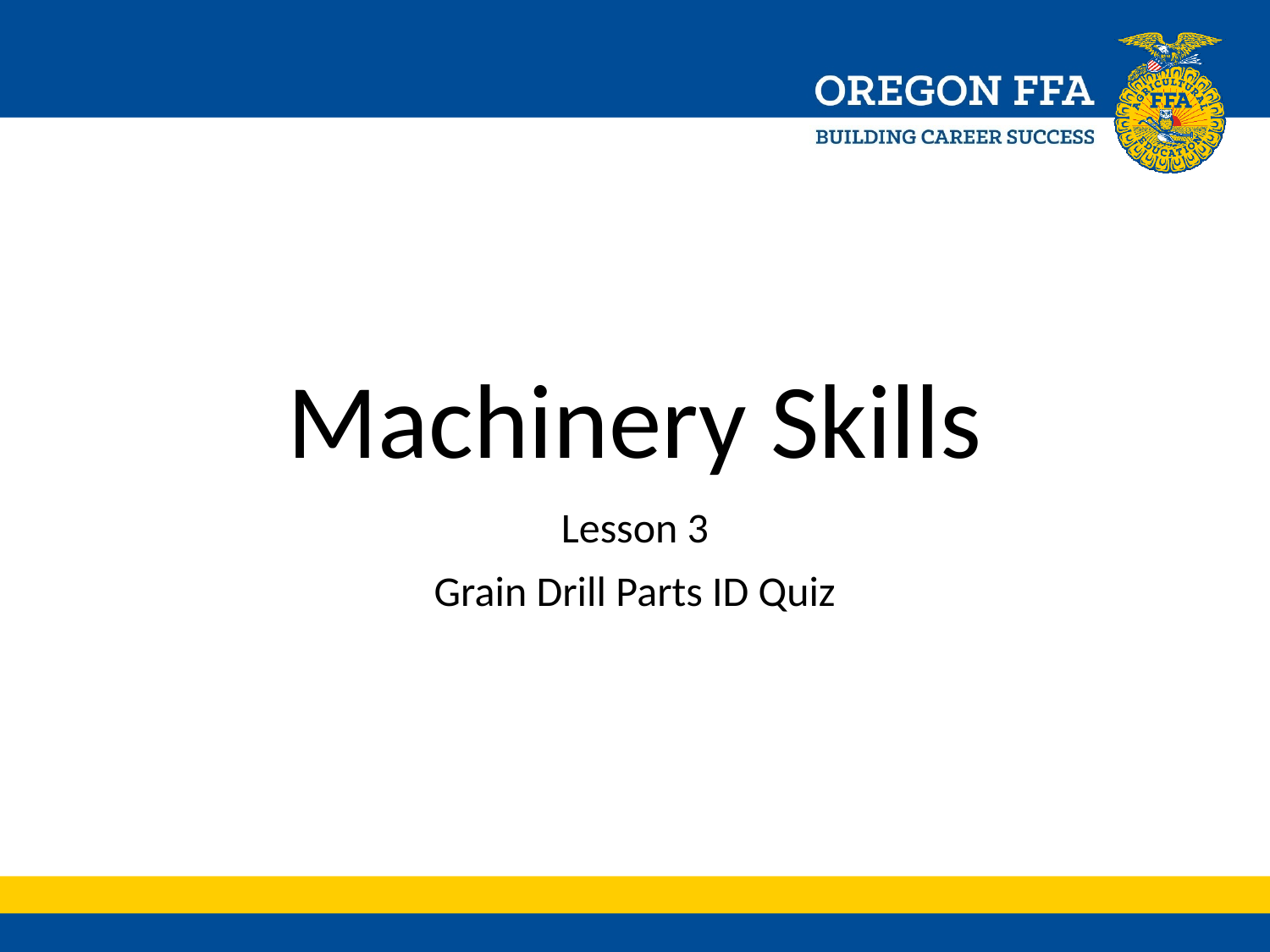

# Machinery Skills
Lesson 3
Grain Drill Parts ID Quiz
Agricultural Mechanics